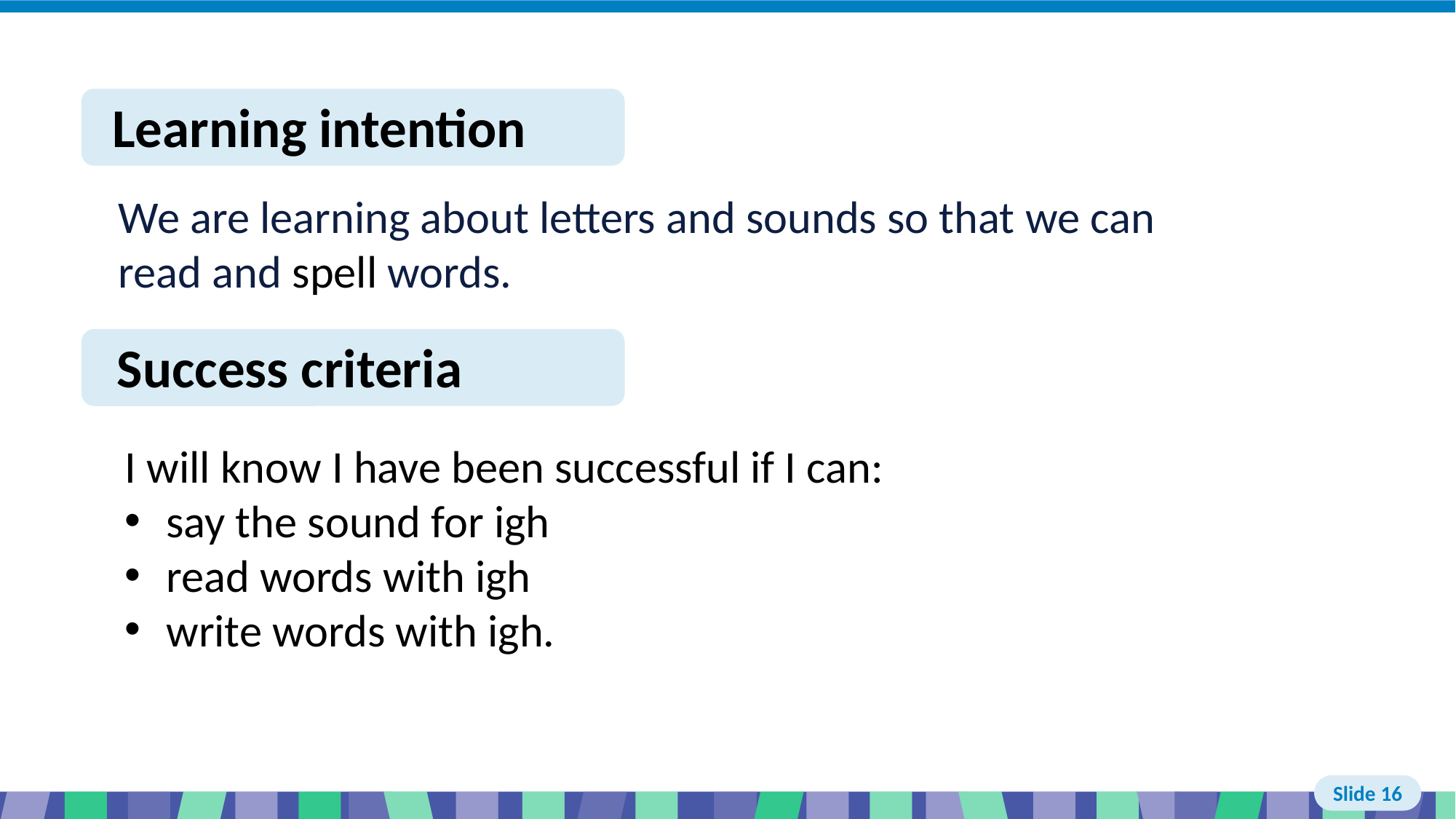

# Slide 16 Learning intention and success criteria
I will know I have been successful if I can:
say the sound for igh
read words with igh
write words with igh.